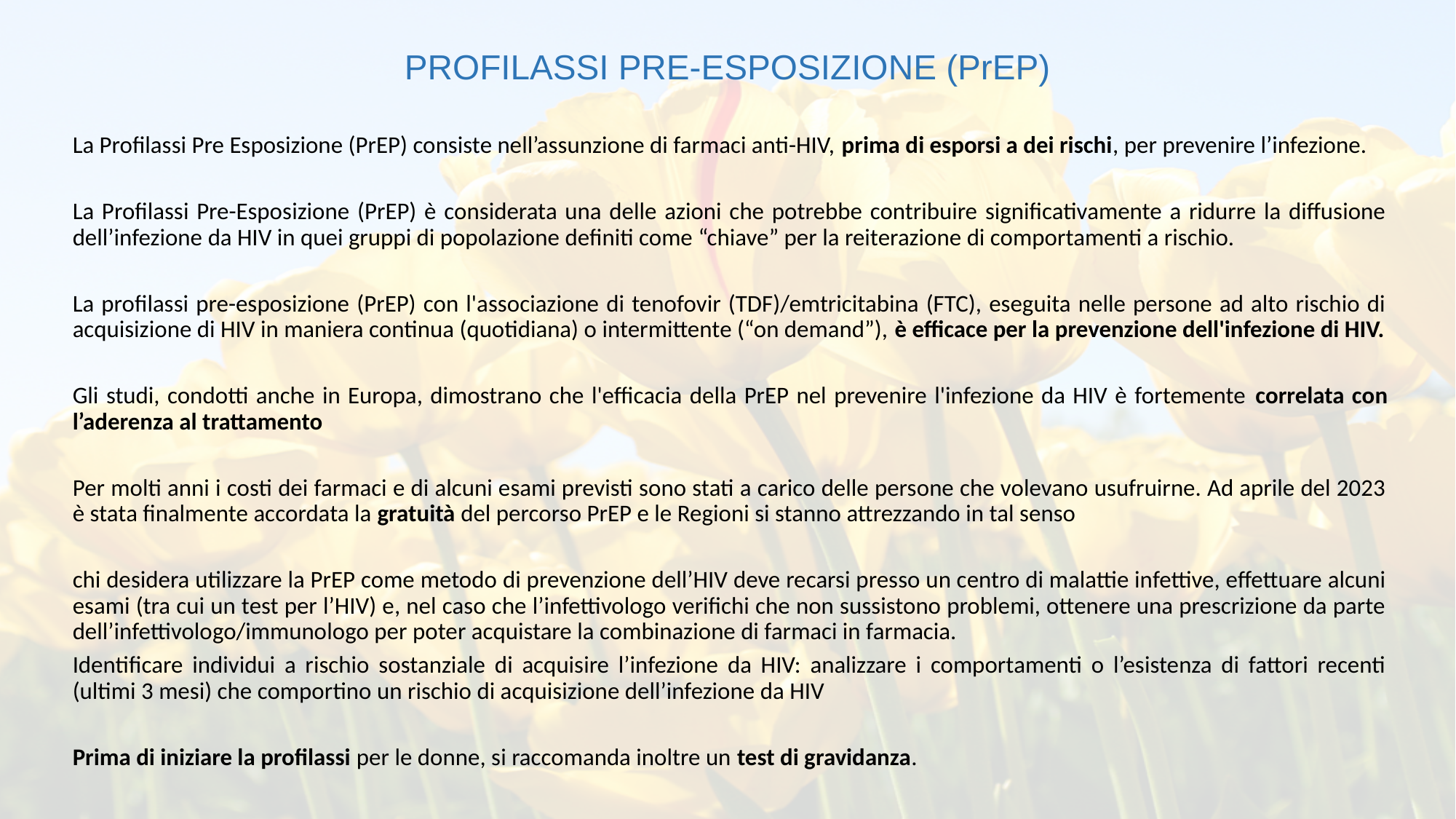

# PROFILASSI PRE-ESPOSIZIONE (PrEP)
La Profilassi Pre Esposizione (PrEP) consiste nell’assunzione di farmaci anti-HIV, prima di esporsi a dei rischi, per prevenire l’infezione.

La Profilassi Pre-Esposizione (PrEP) è considerata una delle azioni che potrebbe contribuire significativamente a ridurre la diffusione dell’infezione da HIV in quei gruppi di popolazione definiti come “chiave” per la reiterazione di comportamenti a rischio.

La profilassi pre-esposizione (PrEP) con l'associazione di tenofovir (TDF)/emtricitabina (FTC), eseguita nelle persone ad alto rischio di acquisizione di HIV in maniera continua (quotidiana) o intermittente (“on demand”), è efficace per la prevenzione dell'infezione di HIV.

Gli studi, condotti anche in Europa, dimostrano che l'efficacia della PrEP nel prevenire l'infezione da HIV è fortemente correlata con l’aderenza al trattamento

Per molti anni i costi dei farmaci e di alcuni esami previsti sono stati a carico delle persone che volevano usufruirne. Ad aprile del 2023 è stata finalmente accordata la gratuità del percorso PrEP e le Regioni si stanno attrezzando in tal senso

chi desidera utilizzare la PrEP come metodo di prevenzione dell’HIV deve recarsi presso un centro di malattie infettive, effettuare alcuni esami (tra cui un test per l’HIV) e, nel caso che l’infettivologo verifichi che non sussistono problemi, ottenere una prescrizione da parte dell’infettivologo/immunologo per poter acquistare la combinazione di farmaci in farmacia.
Identificare individui a rischio sostanziale di acquisire l’infezione da HIV: analizzare i comportamenti o l’esistenza di fattori recenti (ultimi 3 mesi) che comportino un rischio di acquisizione dell’infezione da HIV

Prima di iniziare la profilassi per le donne, si raccomanda inoltre un test di gravidanza.